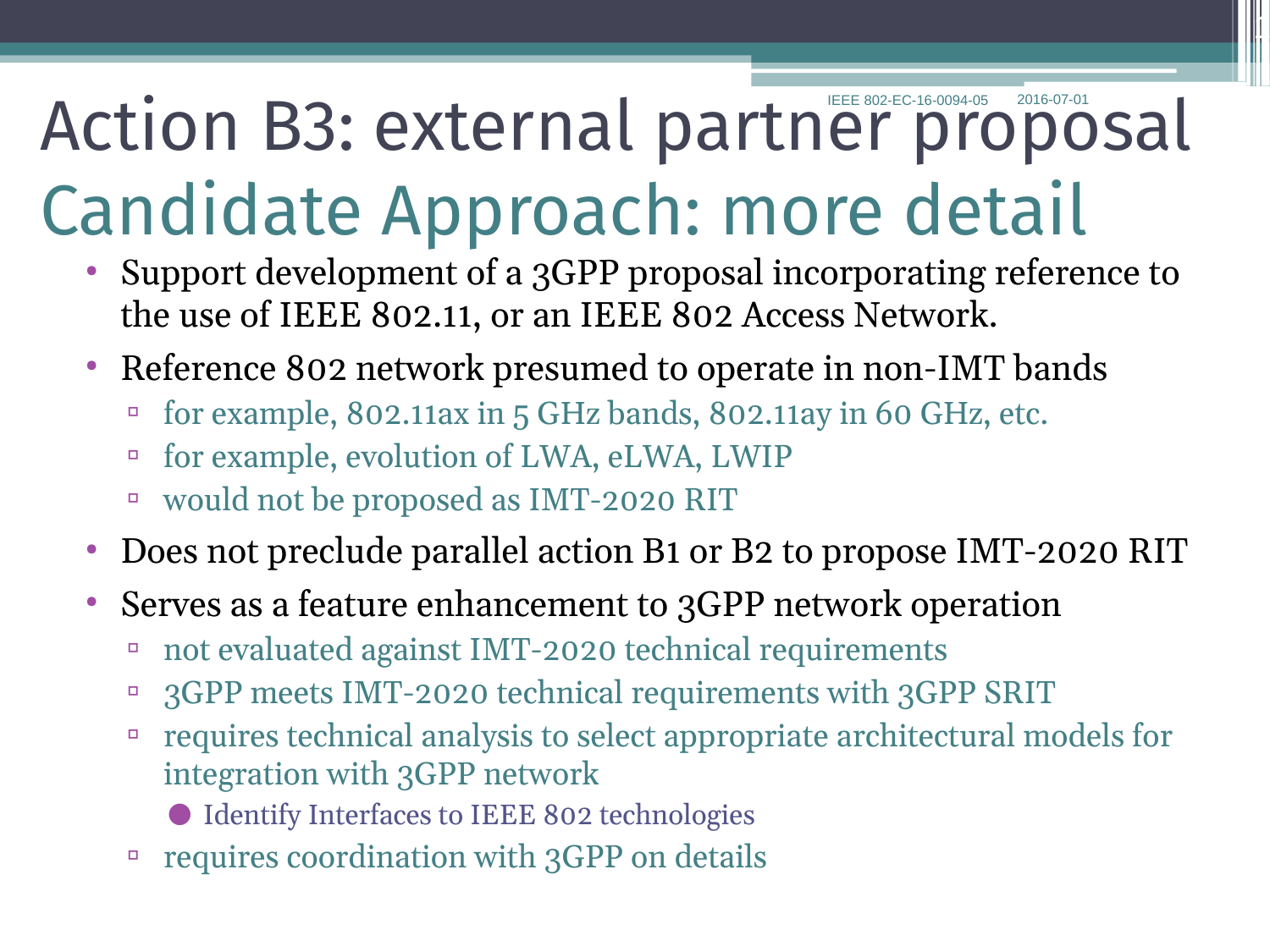

17
# Action B3: external partner proposal Candidate Approach: more detail
Support development of a 3GPP proposal incorporating reference to the use of IEEE 802.11, or an IEEE 802 Access Network.
Reference 802 network presumed to operate in non-IMT bands
for example, 802.11ax in 5 GHz bands, 802.11ay in 60 GHz, etc.
for example, evolution of LWA, eLWA, LWIP
would not be proposed as IMT-2020 RIT
Does not preclude parallel action B1 or B2 to propose IMT-2020 RIT
Serves as a feature enhancement to 3GPP network operation
not evaluated against IMT-2020 technical requirements
3GPP meets IMT-2020 technical requirements with 3GPP SRIT
requires technical analysis to select appropriate architectural models for integration with 3GPP network
Identify Interfaces to IEEE 802 technologies
requires coordination with 3GPP on details